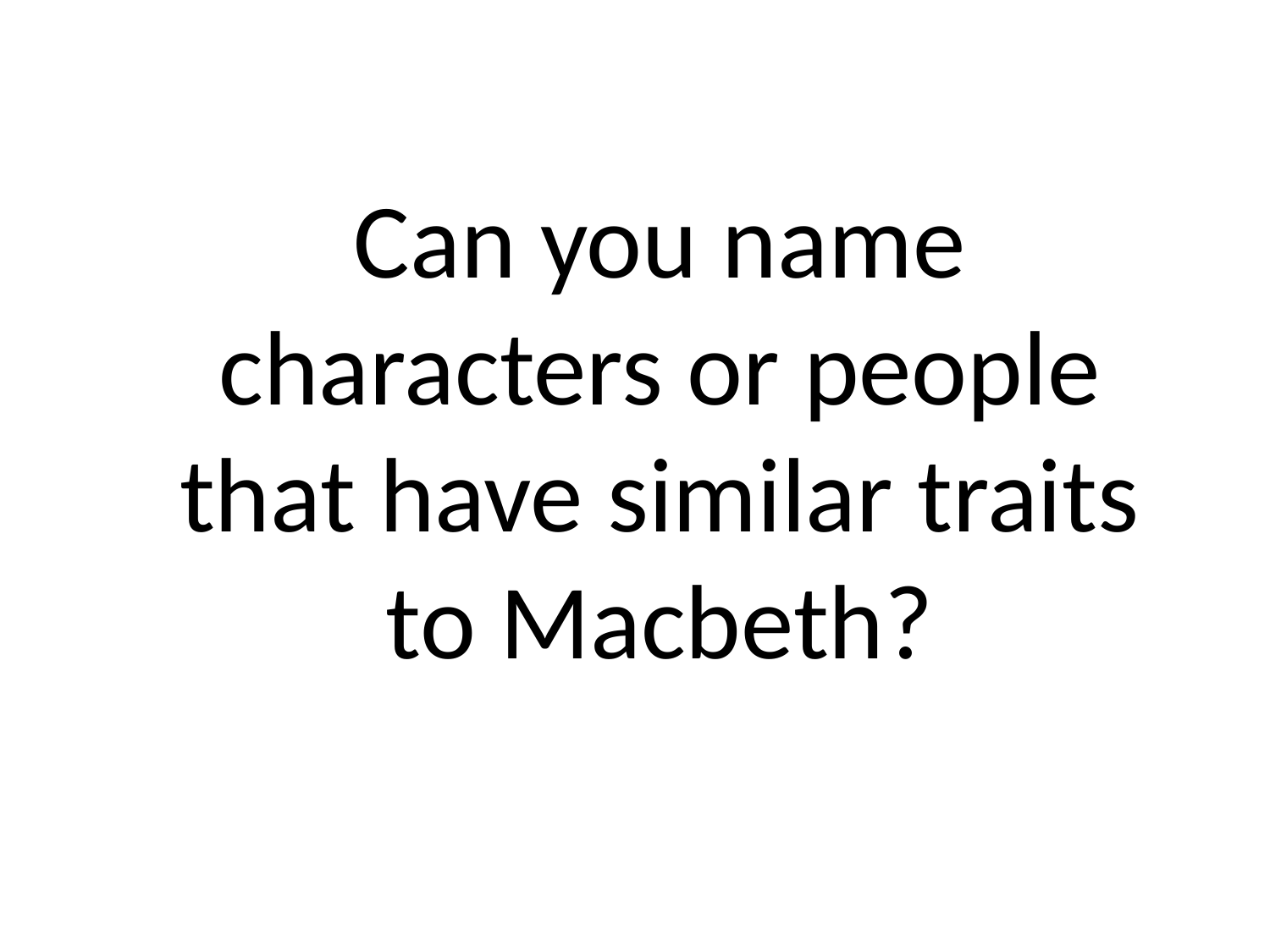

Can you name characters or people that have similar traits to Macbeth?